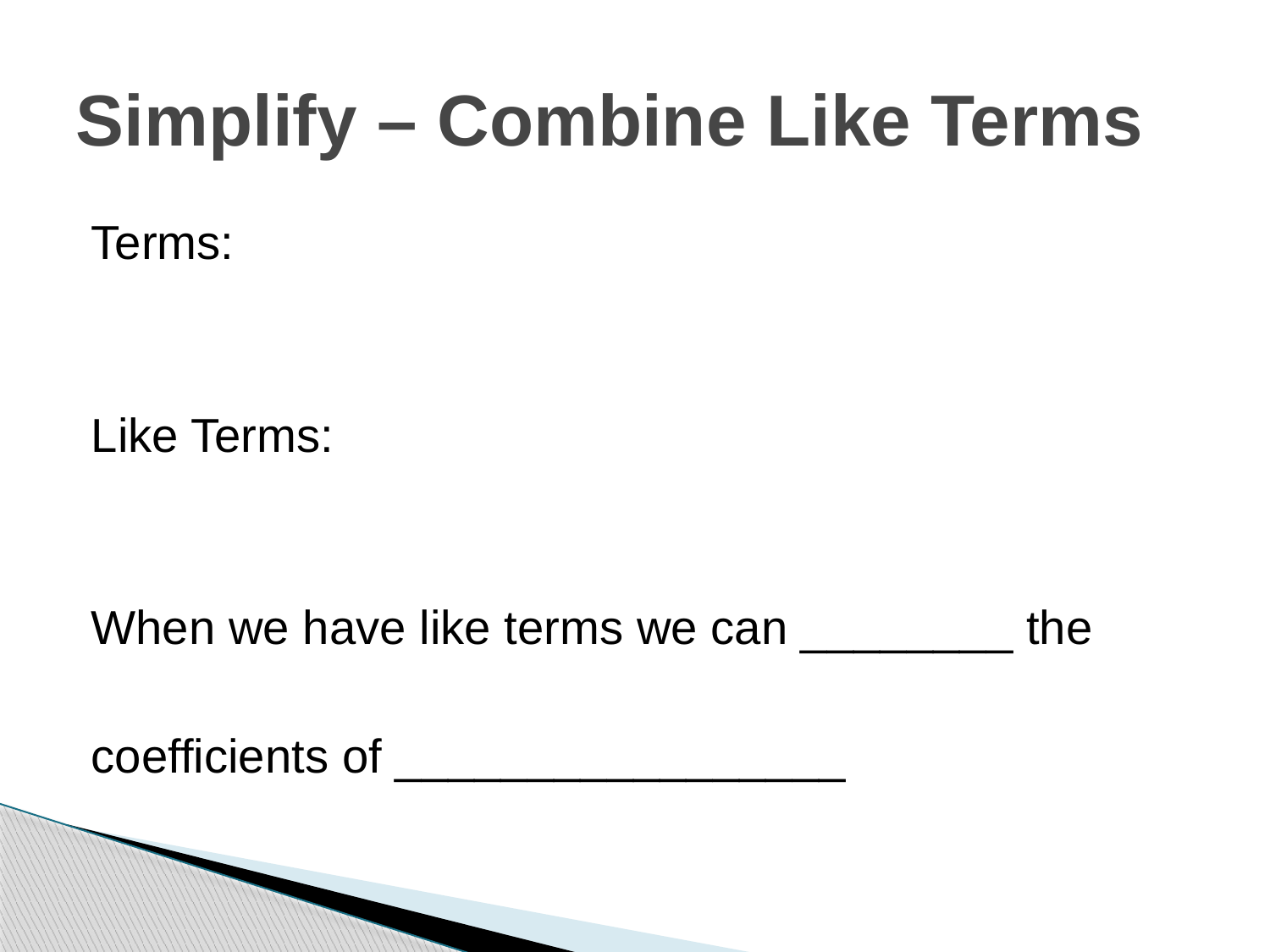

# Simplify – Combine Like Terms
Terms:

Like Terms:

When we have like terms we can ________ the

coefficients of _________________